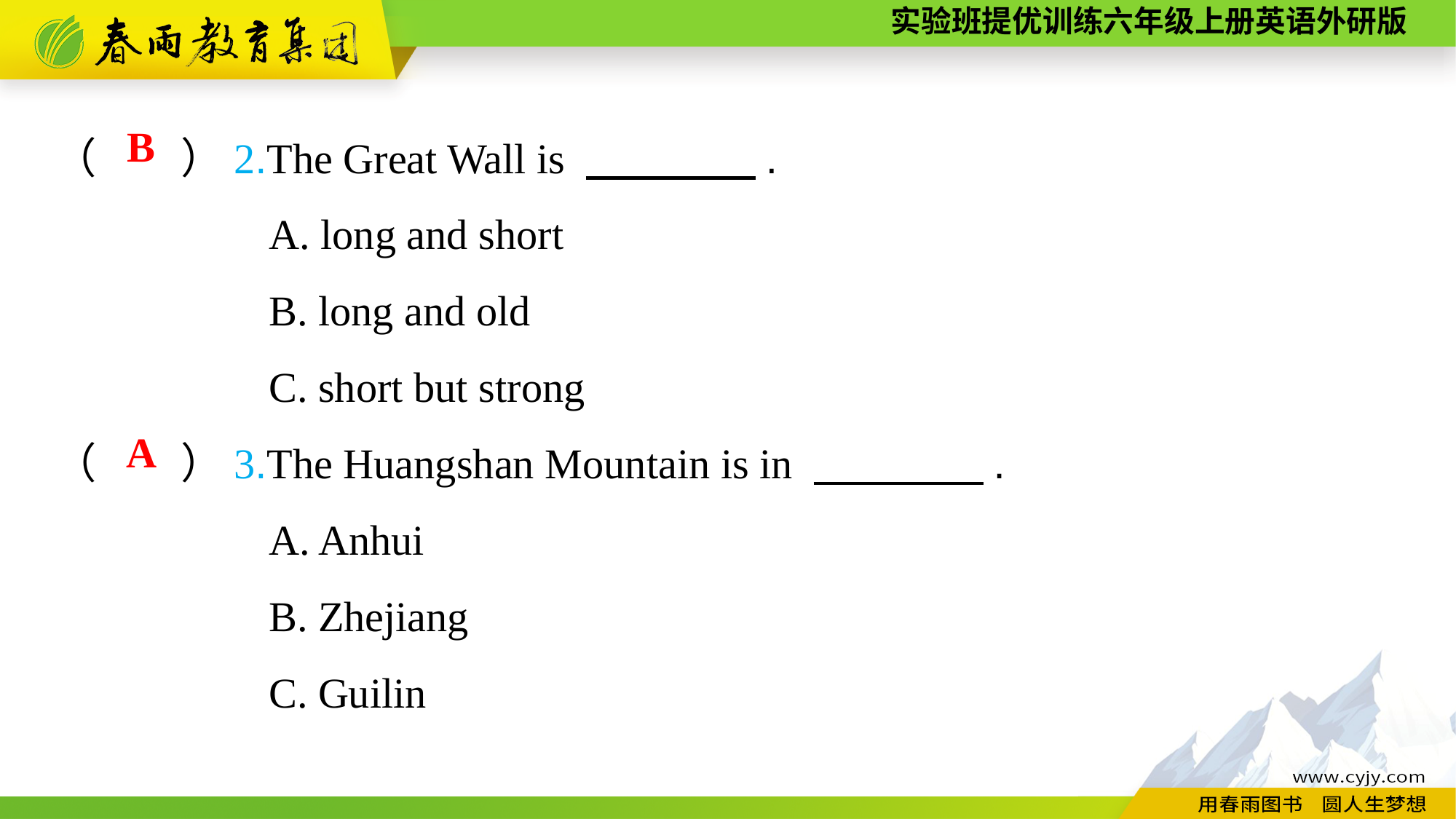

（　　）2.The Great Wall is 　　　　.
A. long and short
B. long and old
C. short but strong
B
（　　）3.The Huangshan Mountain is in 　　　　.
A. Anhui
B. Zhejiang
C. Guilin
A